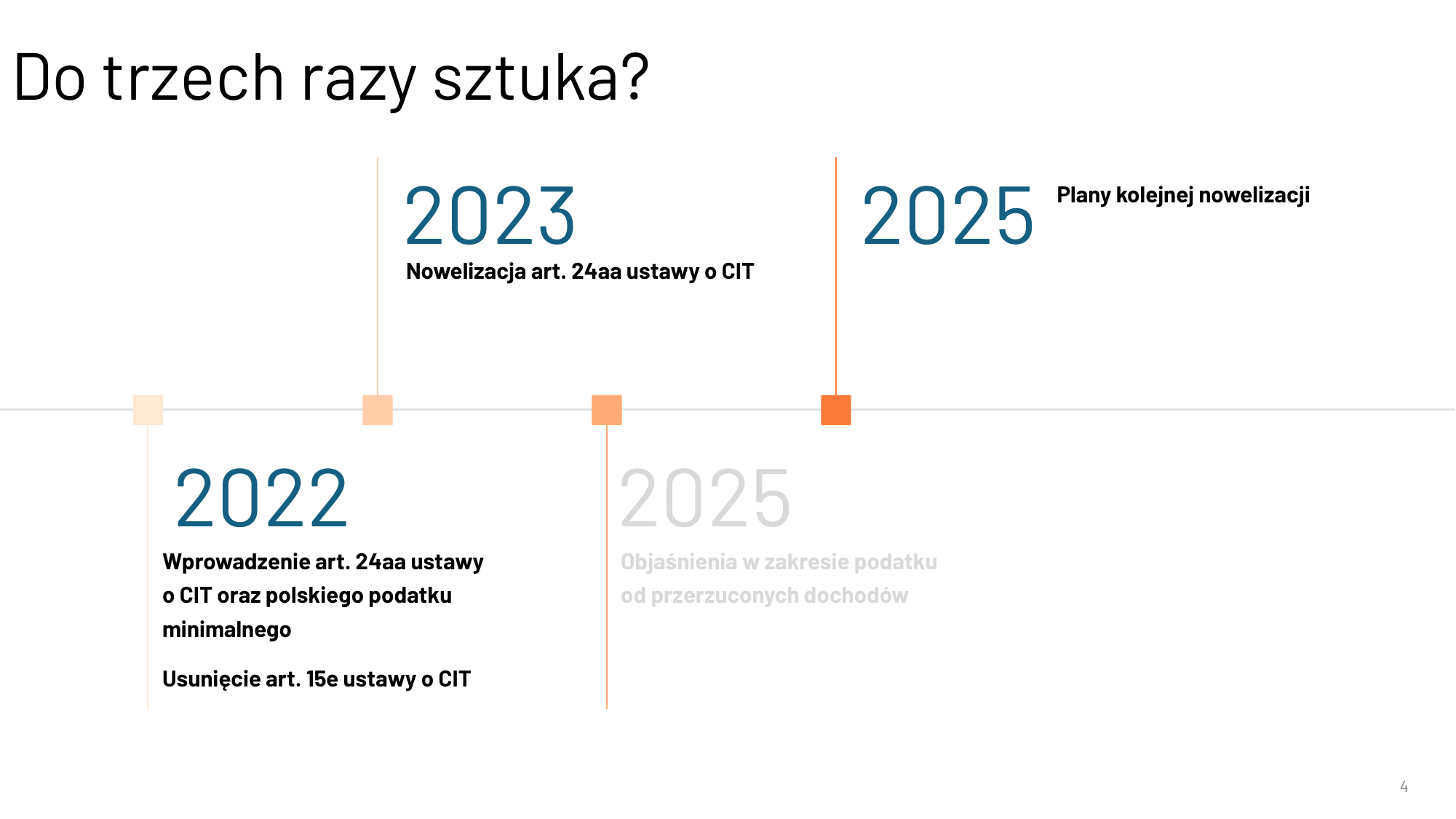

# Do trzech razy sztuka?
2023
2025
Plany kolejnej nowelizacji

Nowelizacja art. 24aa ustawy o CIT

2022
2025
Wprowadzenie art. 24aa ustawy o CIT oraz polskiego podatku minimalnego
Usunięcie art. 15e ustawy o CIT
Objaśnienia w zakresie podatku od przerzuconych dochodów
4